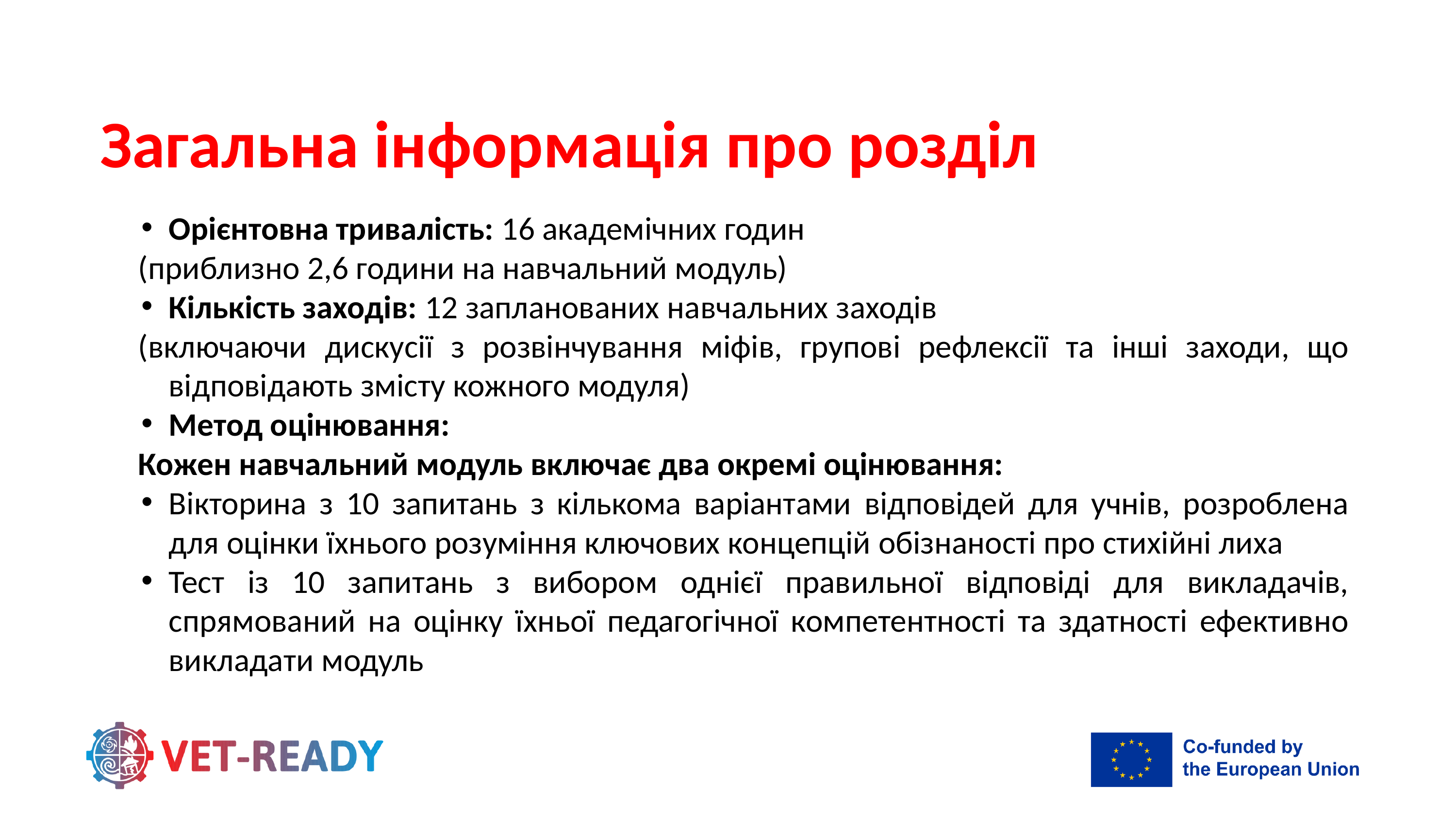

Загальна інформація про розділ
Орієнтовна тривалість: 16 академічних годин
(приблизно 2,6 години на навчальний модуль)
Кількість заходів: 12 запланованих навчальних заходів
(включаючи дискусії з розвінчування міфів, групові рефлексії та інші заходи, що відповідають змісту кожного модуля)
Метод оцінювання:
Кожен навчальний модуль включає два окремі оцінювання:
Вікторина з 10 запитань з кількома варіантами відповідей для учнів, розроблена для оцінки їхнього розуміння ключових концепцій обізнаності про стихійні лиха
Тест із 10 запитань з вибором однієї правильної відповіді для викладачів, спрямований на оцінку їхньої педагогічної компетентності та здатності ефективно викладати модуль